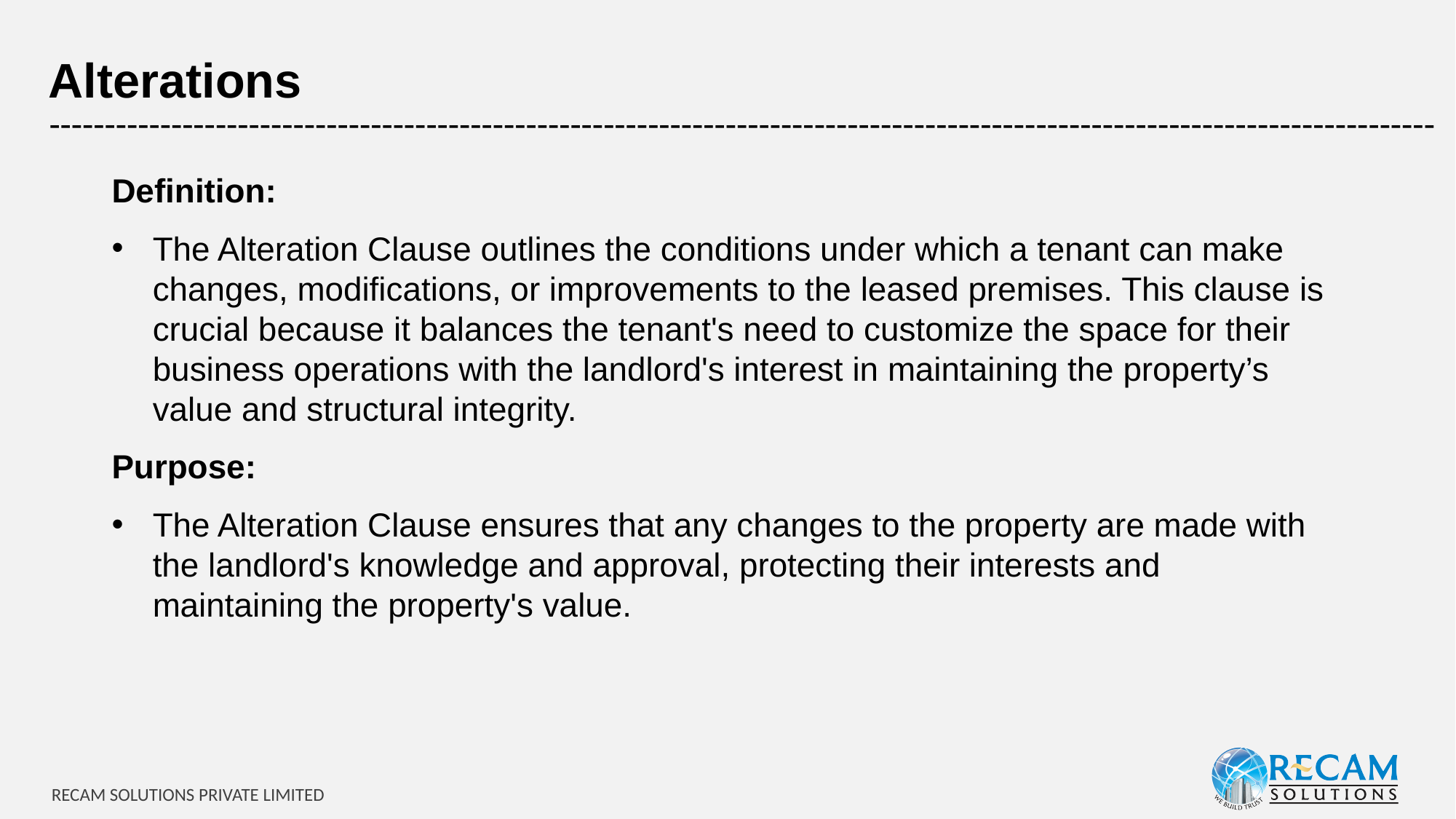

Alterations
-----------------------------------------------------------------------------------------------------------------------------
Definition:
The Alteration Clause outlines the conditions under which a tenant can make changes, modifications, or improvements to the leased premises. This clause is crucial because it balances the tenant's need to customize the space for their business operations with the landlord's interest in maintaining the property’s value and structural integrity.
Purpose:
The Alteration Clause ensures that any changes to the property are made with the landlord's knowledge and approval, protecting their interests and maintaining the property's value.
RECAM SOLUTIONS PRIVATE LIMITED